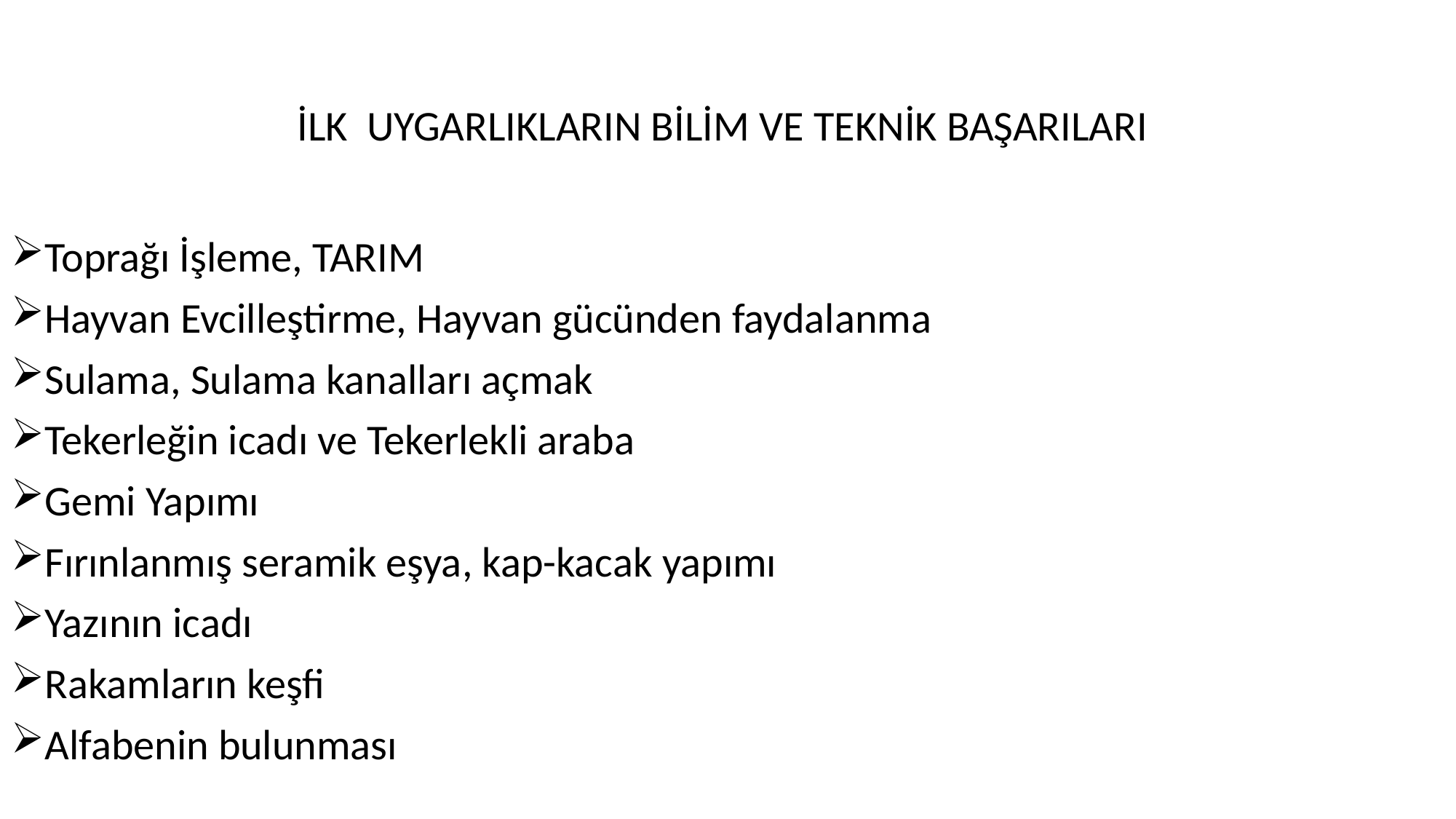

# İLK  UYGARLIKLARIN BİLİM VE TEKNİK BAŞARILARI
Toprağı İşleme, TARIM
Hayvan Evcilleştirme, Hayvan gücünden faydalanma
Sulama, Sulama kanalları açmak
Tekerleğin icadı ve Tekerlekli araba
Gemi Yapımı
Fırınlanmış seramik eşya, kap-kacak yapımı
Yazının icadı
Rakamların keşfi
Alfabenin bulunması